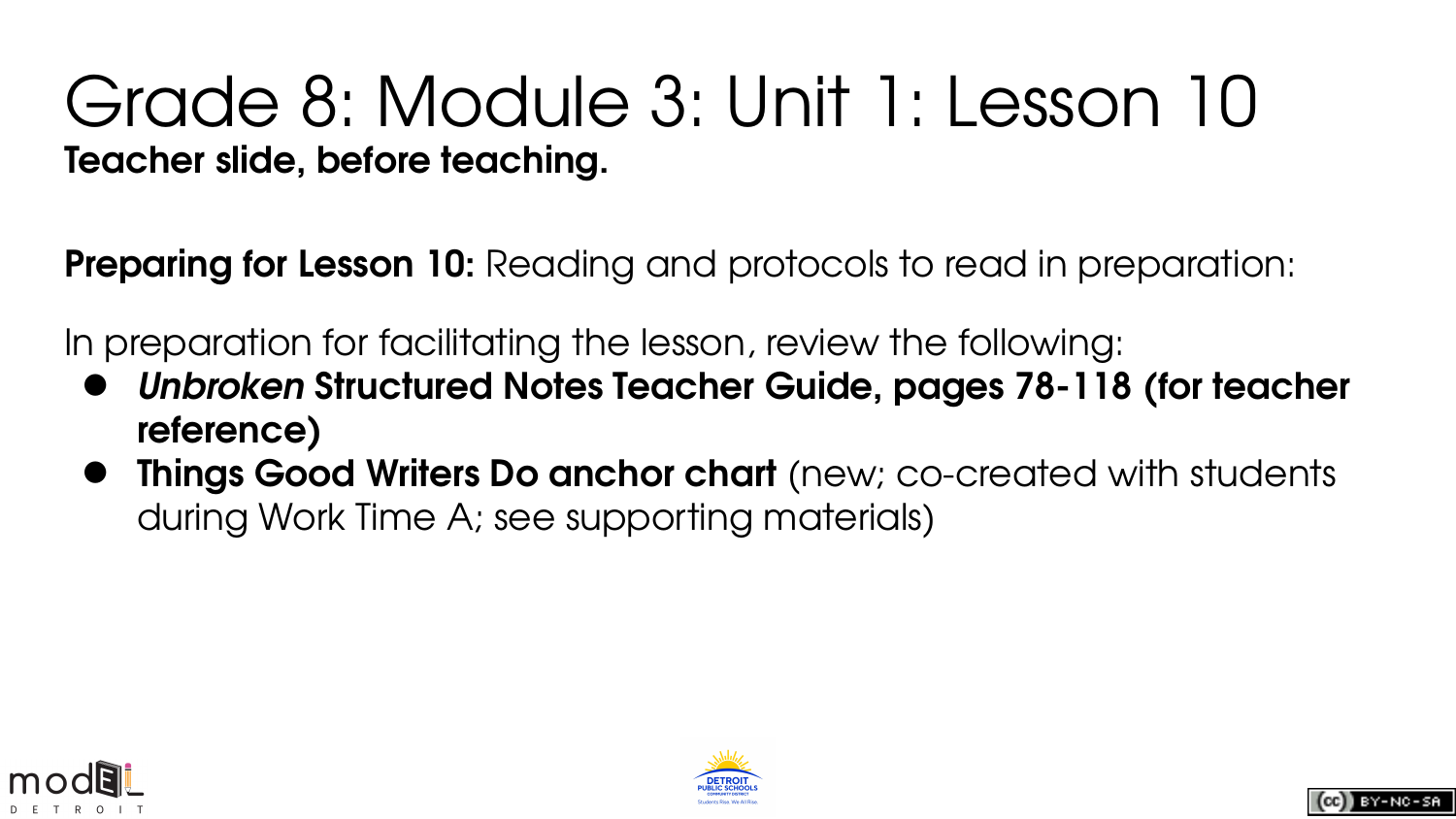

# Grade 8: Module 3: Unit 1: Lesson 10
Teacher slide, before teaching.
Preparing for Lesson 10: Reading and protocols to read in preparation:

In preparation for facilitating the lesson, review the following:
Unbroken Structured Notes Teacher Guide, pages 78-118 (for teacher reference)
Things Good Writers Do anchor chart (new; co-created with students during Work Time A; see supporting materials)